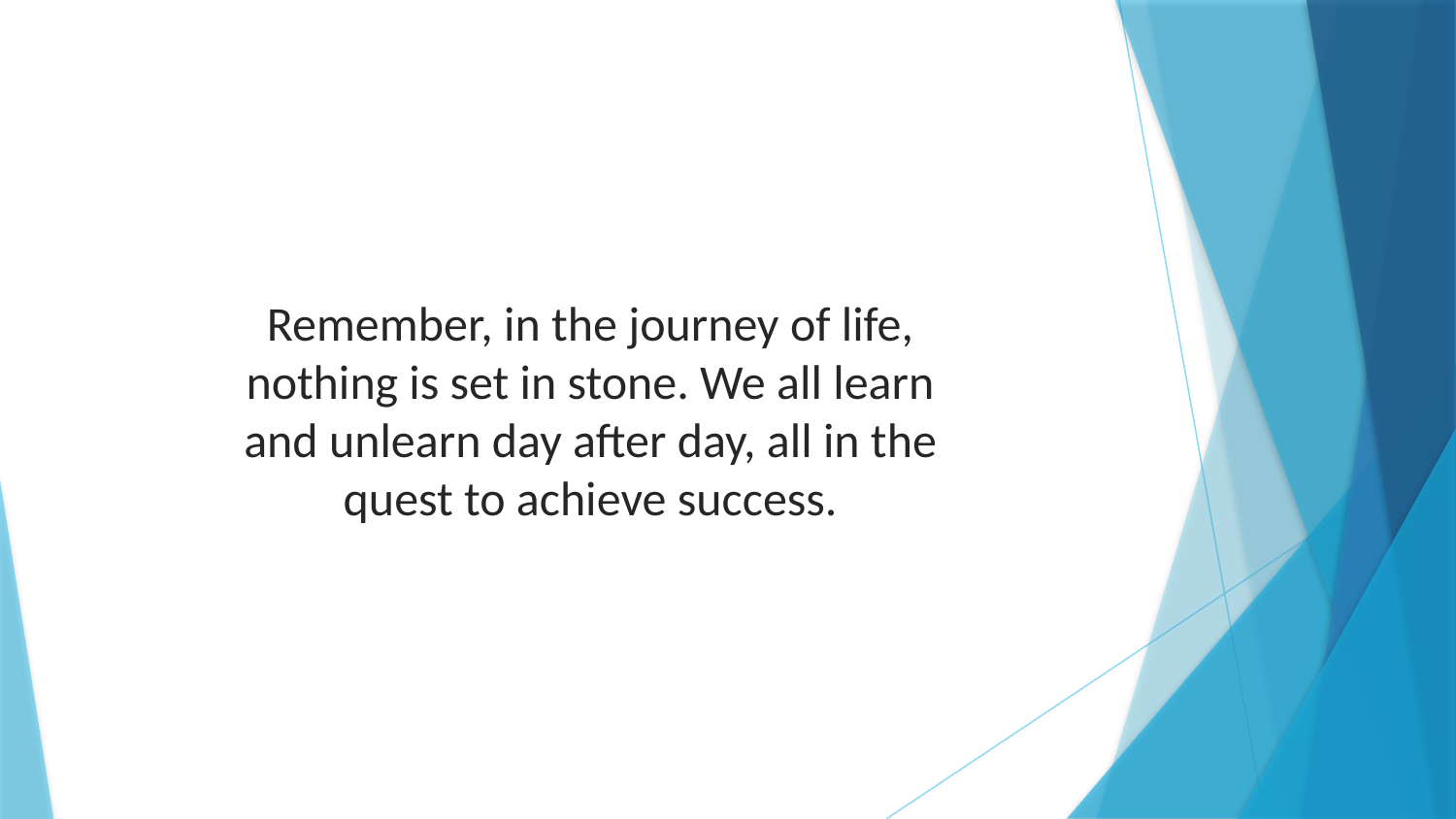

Remember, in the journey of life, nothing is set in stone. We all learn and unlearn day after day, all in the quest to achieve success.